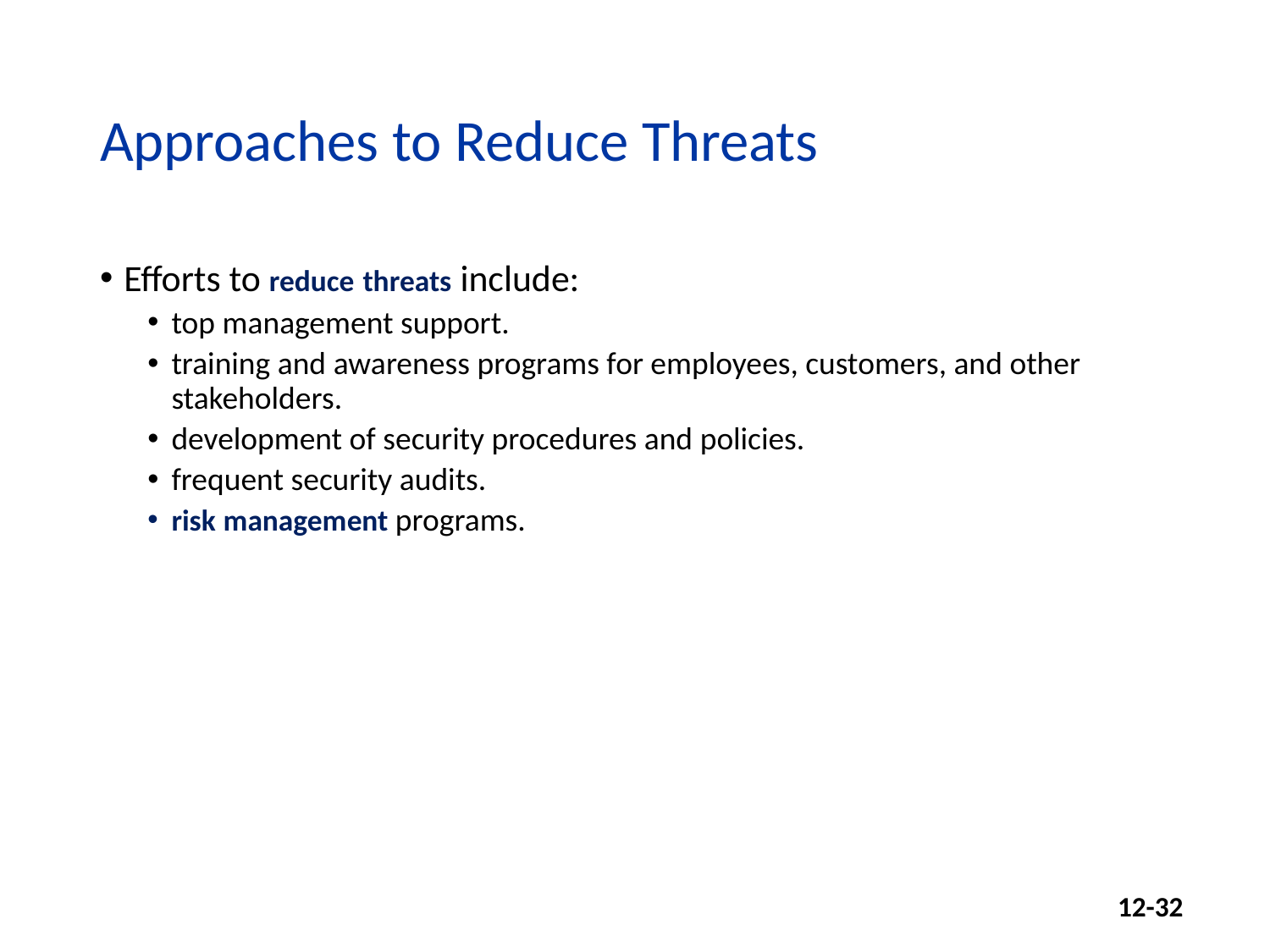

# Approaches to Reduce Threats
Efforts to reduce threats include:
top management support.
training and awareness programs for employees, customers, and other stakeholders.
development of security procedures and policies.
frequent security audits.
risk management programs.